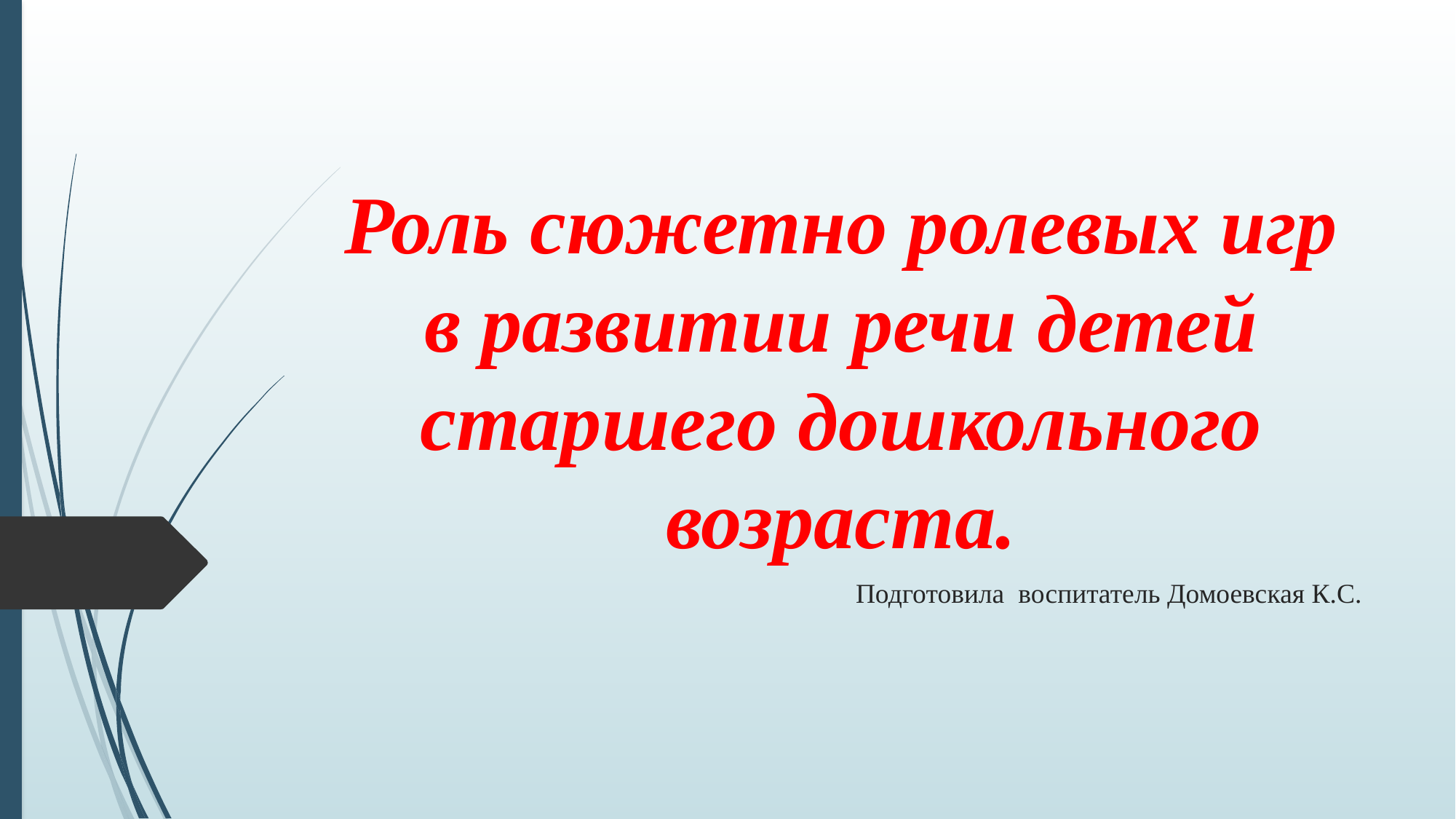

# Роль сюжетно ролевых игр в развитии речи детей старшего дошкольного возраста.
Подготовила  воспитатель Домоевская К.С.